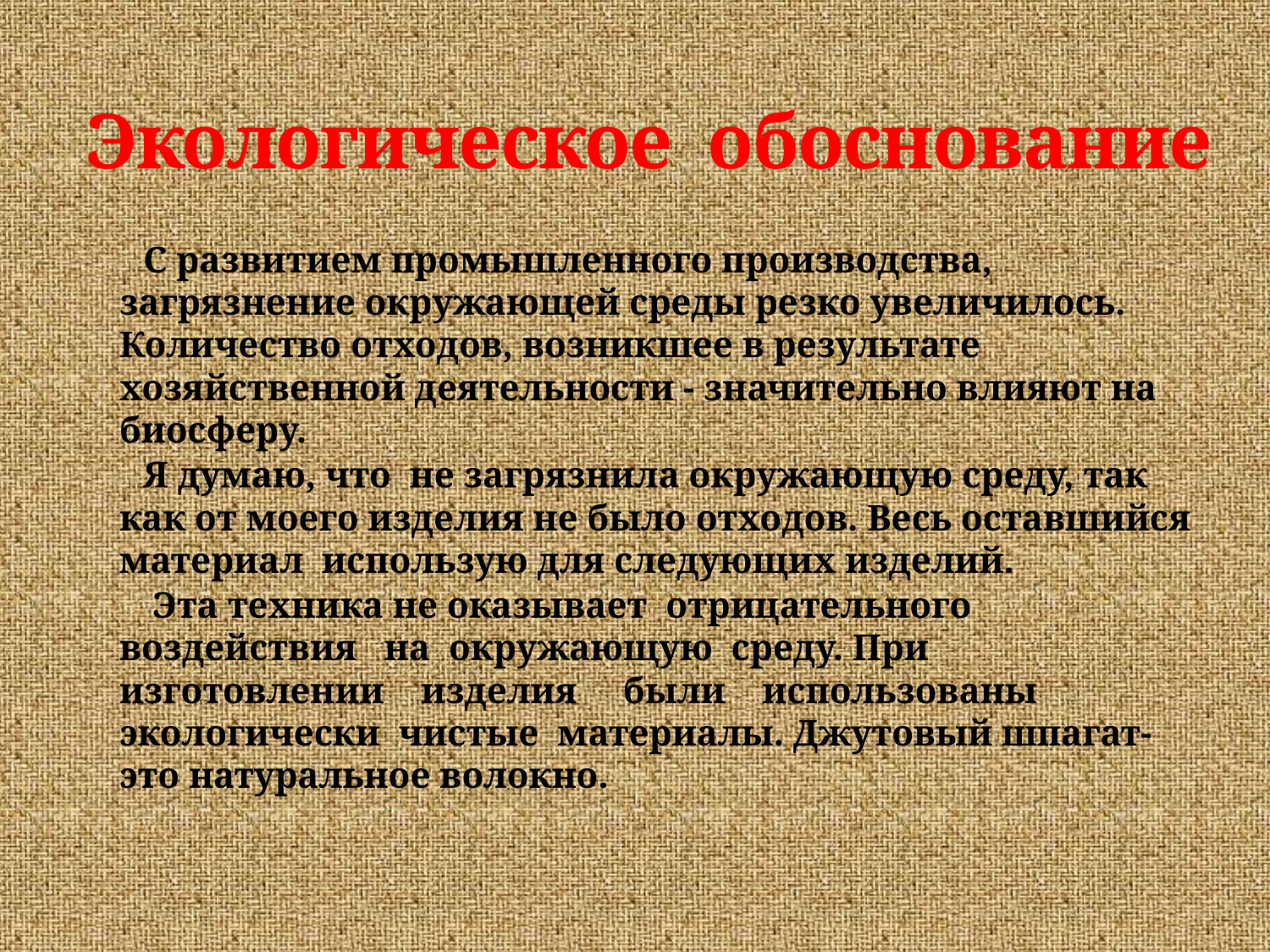

# Экологическое  обоснование

      С развитием промышленного производства, загрязнение окружающей среды резко увеличилось. Количество отходов, возникшее в результате хозяйственной деятельности - значительно влияют на биосферу.
      Я думаю, что  не загрязнила окружающую среду, так как от моего изделия не было отходов. Весь оставшийся материал  использую для следующих изделий.
       Эта техника не оказывает  отрицательного воздействия   на  окружающую  среду. При  изготовлении    изделия     были    использованы   экологически  чистые  материалы. Джутовый шпагат- это натуральное волокно.